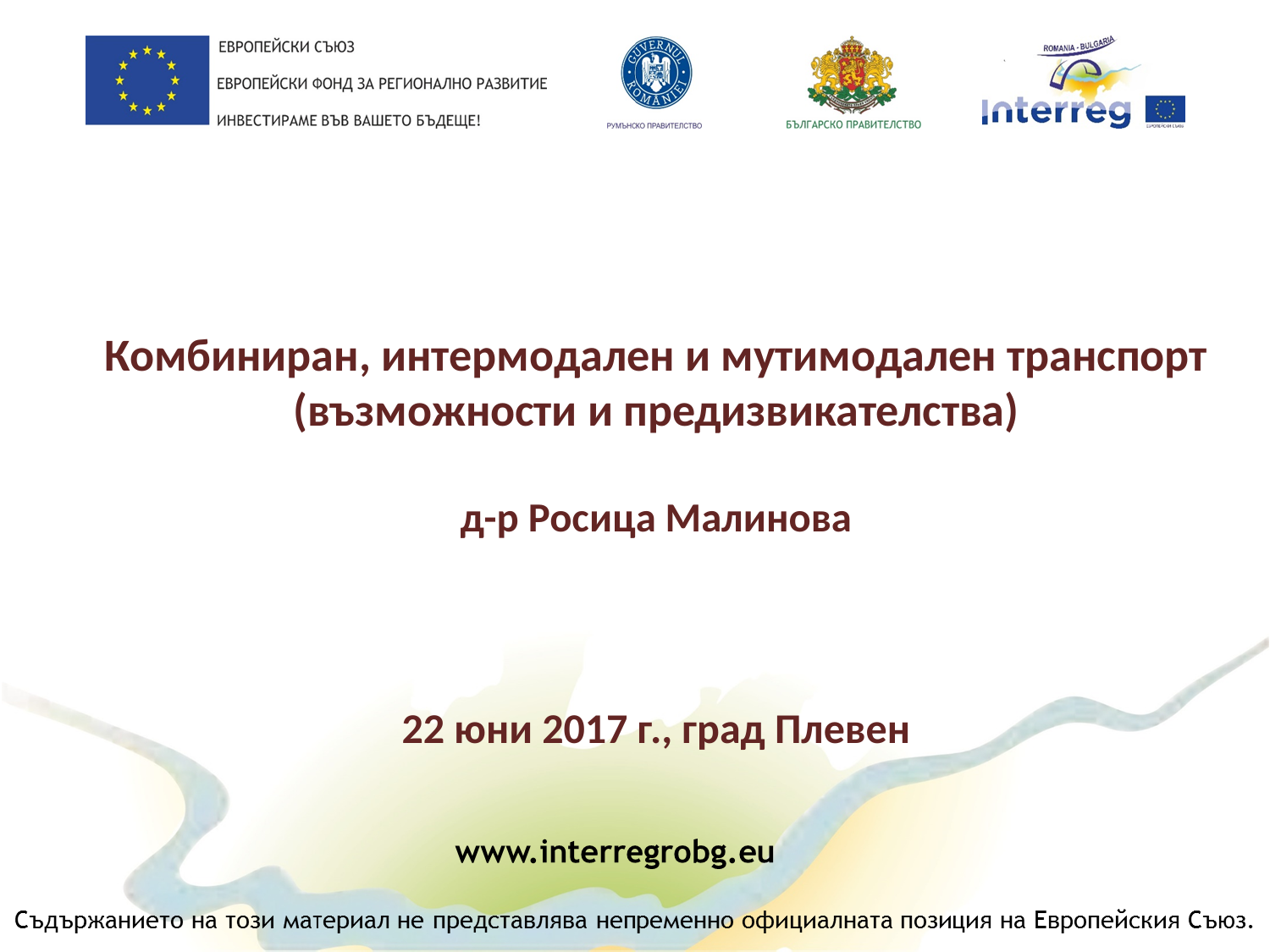

# Комбиниран, интермодален и мутимодален транспорт (възможности и предизвикателства) д-р Росица Малинова
22 юни 2017 г., град Плевен